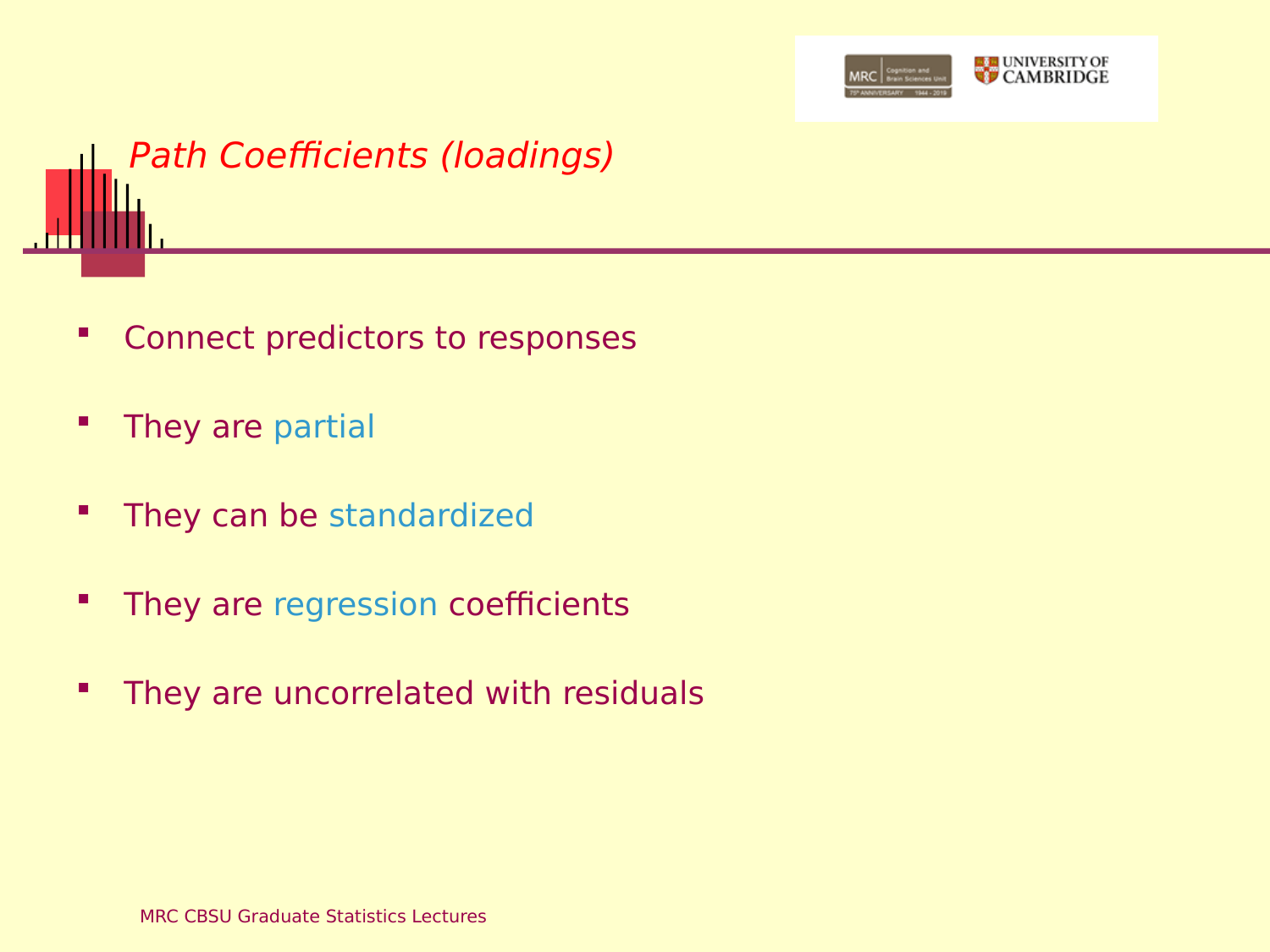

# Path Coefficients (loadings)

Connect predictors to responses

They are partial

They can be standardized

They are regression coefficients

They are uncorrelated with residuals

MRC CBSU Graduate Statistics Lectures